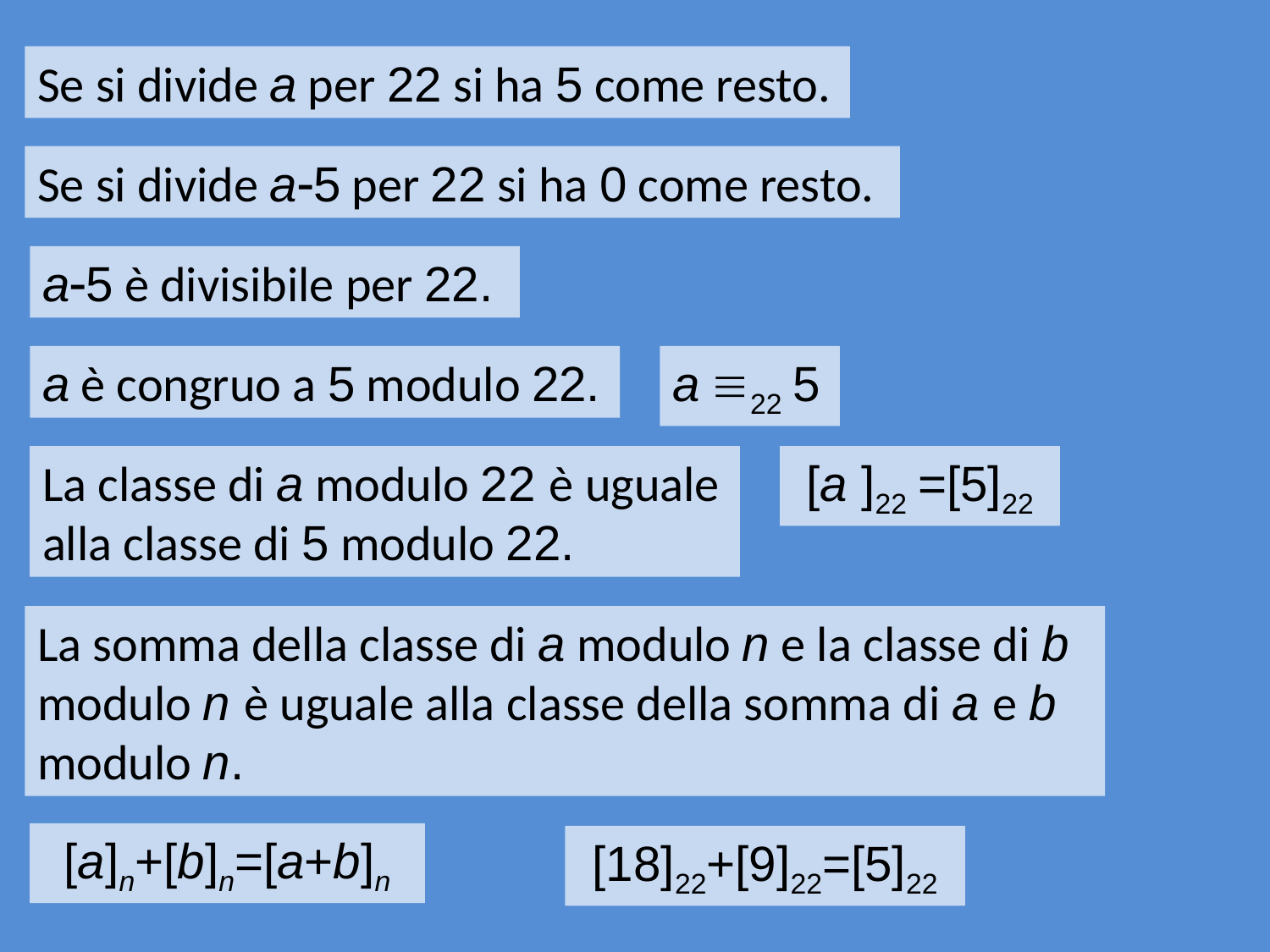

Se si divide a per 22 si ha 5 come resto.
Se si divide a−5 per 22 si ha 0 come resto.
a−5 è divisibile per 22.
a è congruo a 5 modulo 22.
a ≡22 5
La classe di a modulo 22 è uguale alla classe di 5 modulo 22.
[a ]22 =[5]22
La somma della classe di a modulo n e la classe di b modulo n è uguale alla classe della somma di a e b modulo n.
[a]n+[b]n=[a+b]n
[18]22+[9]22=[5]22